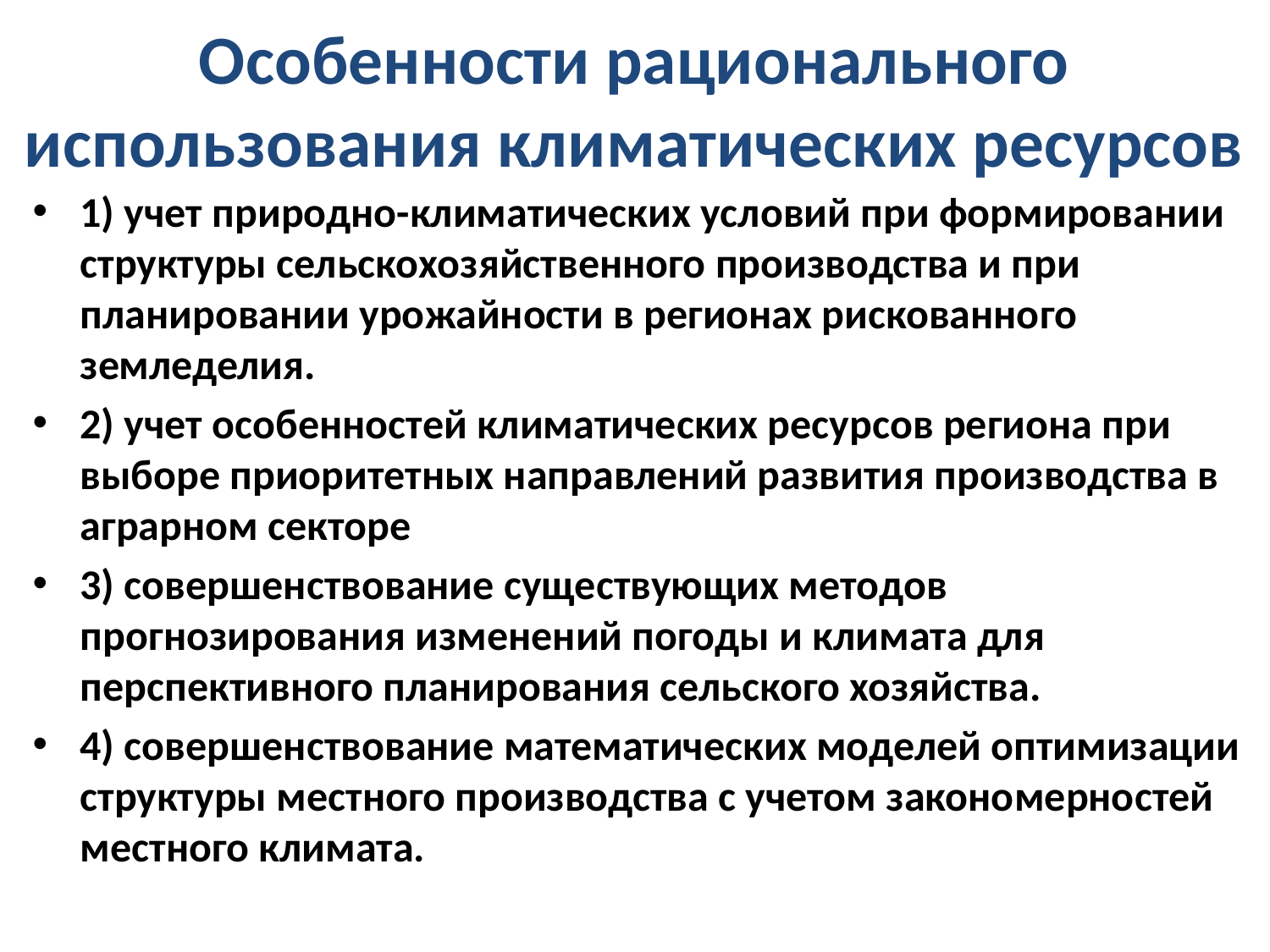

# Особенности рационального использования климатических ресурсов
1) учет природно-климатических условий при формировании структуры сельскохозяйственного производства и при  планировании урожайности в регионах рискованного земледелия.
2) учет особенностей климатических ресурсов региона при выборе приоритетных направлений развития производства в аграрном секторе
3) совершенствование существующих методов прогнозирования изменений погоды и климата для перспективного планирования сельского хозяйства.
4) совершенствование математических моделей оптимизации структуры местного производства с учетом закономерностей местного климата.